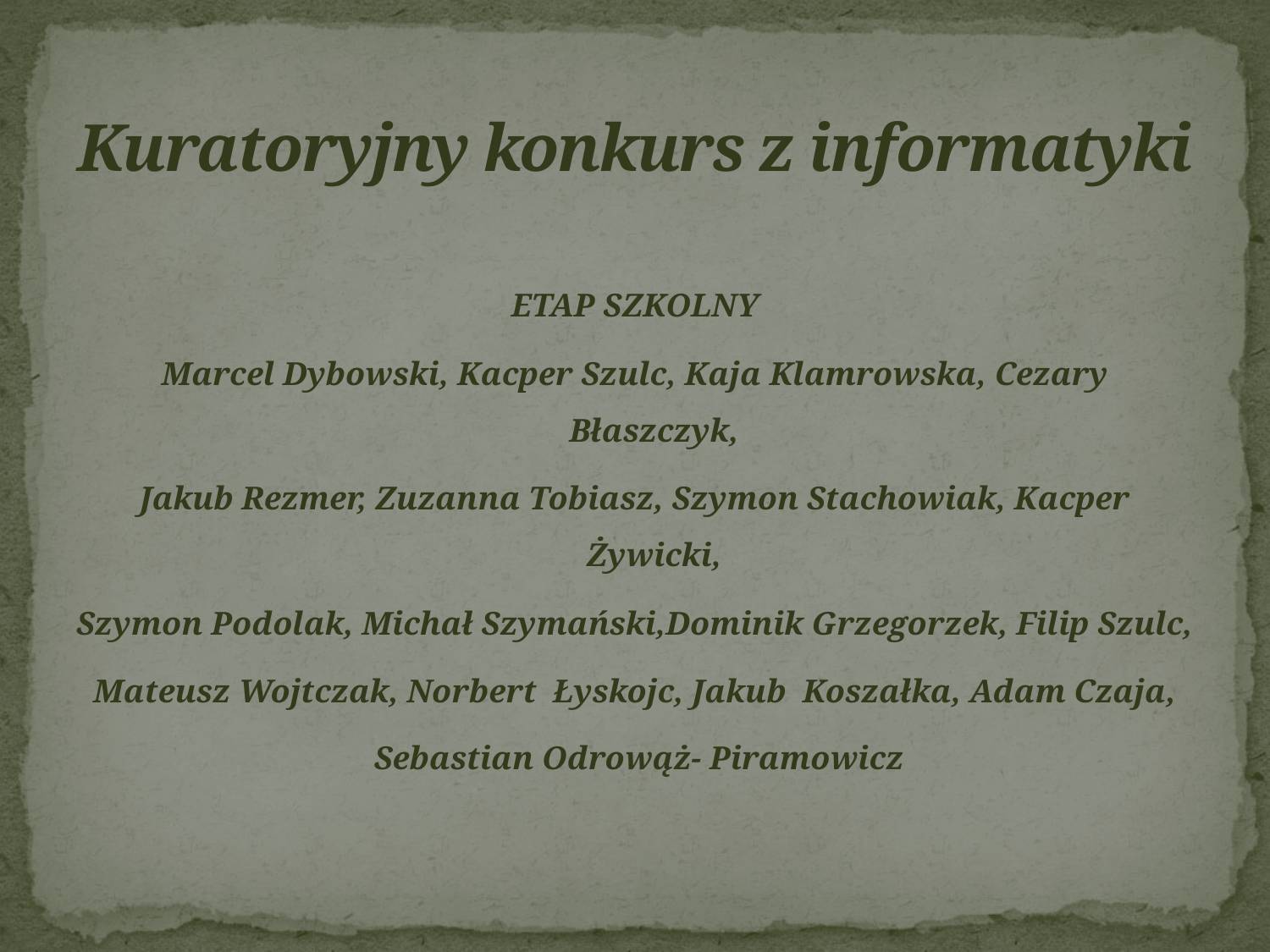

# Kuratoryjny konkurs z informatyki

ETAP SZKOLNY
Marcel Dybowski, Kacper Szulc, Kaja Klamrowska, Cezary Błaszczyk,
Jakub Rezmer, Zuzanna Tobiasz, Szymon Stachowiak, Kacper Żywicki,
Szymon Podolak, Michał Szymański,Dominik Grzegorzek, Filip Szulc,
Mateusz Wojtczak, Norbert  Łyskojc, Jakub  Koszałka, Adam Czaja,
 Sebastian Odrowąż- Piramowicz